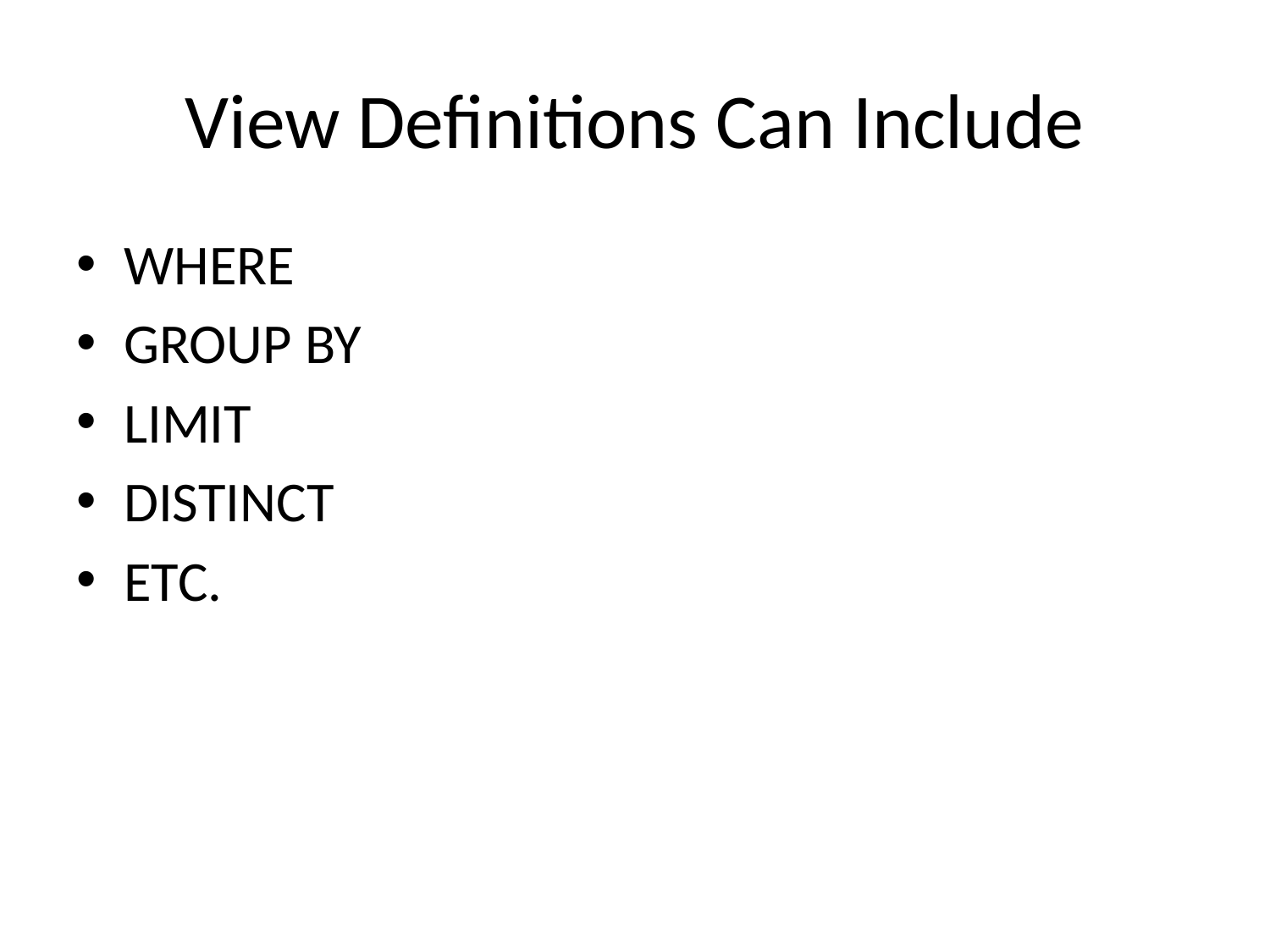

# View Definitions Can Include
WHERE
GROUP BY
LIMIT
DISTINCT
ETC.